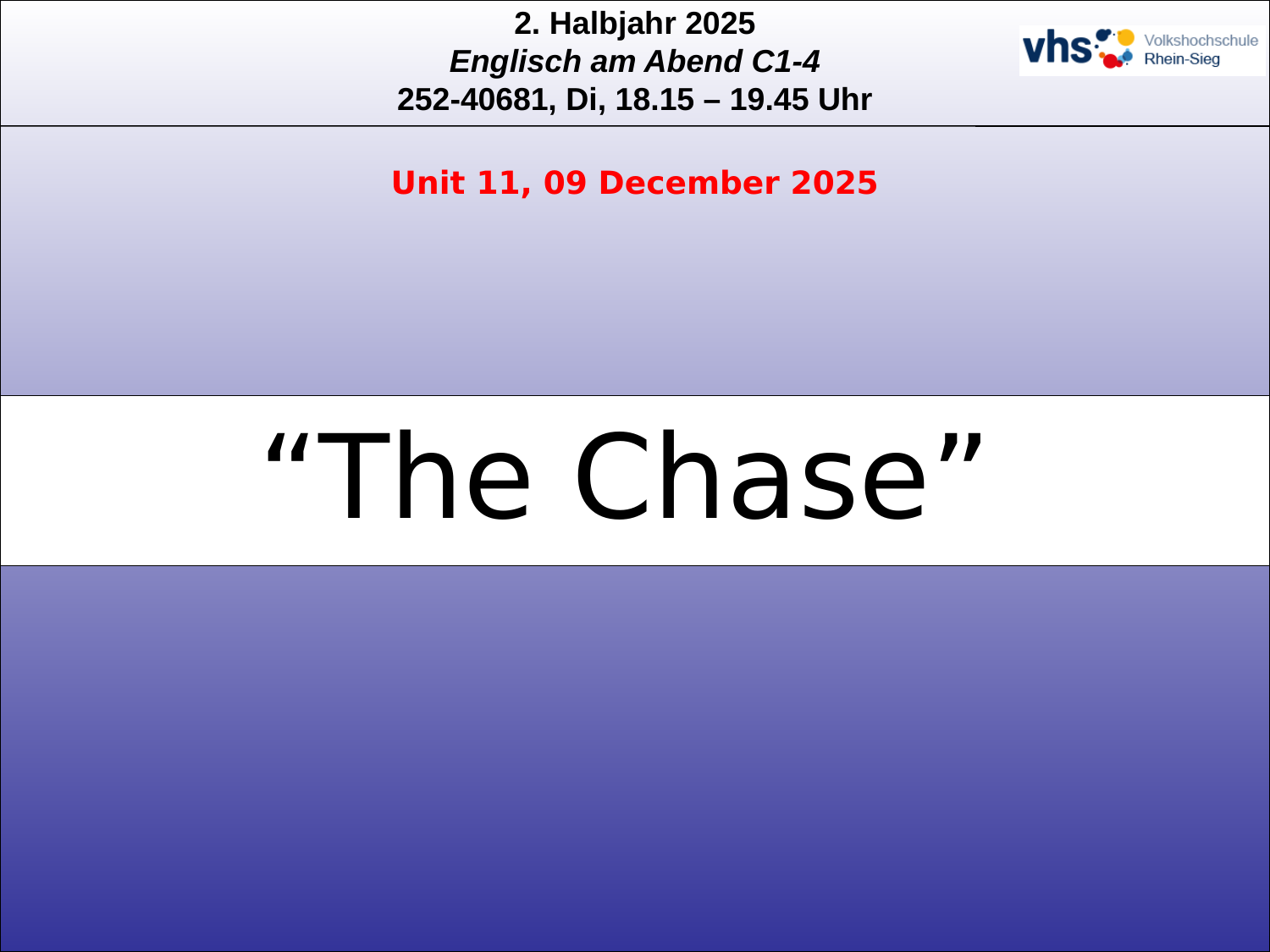

Unit 11, 09 December 2025
# “The Chase”